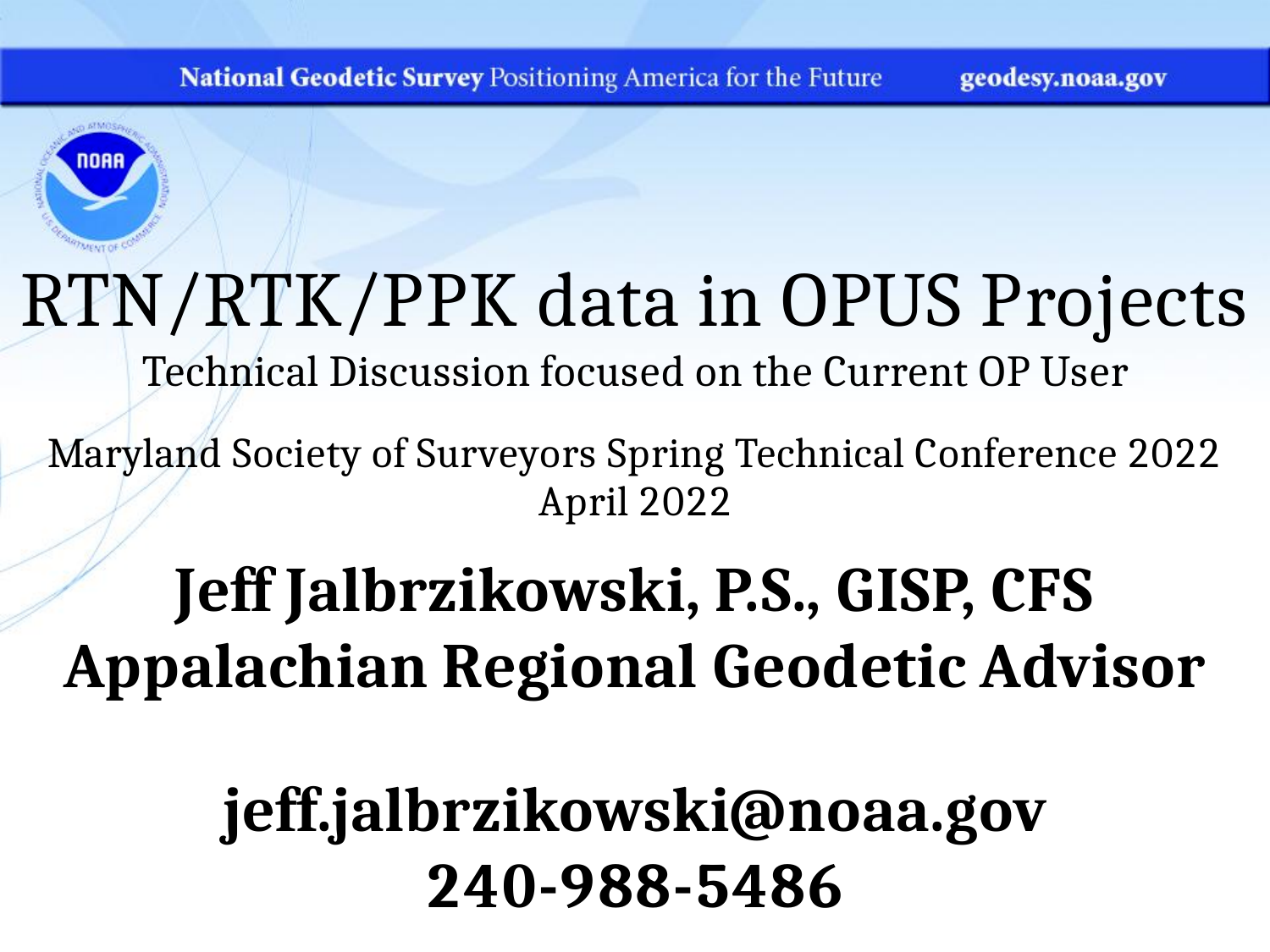

RTN/RTK/PPK data in OPUS Projects
Technical Discussion focused on the Current OP User
Maryland Society of Surveyors Spring Technical Conference 2022
April 2022
Jeff Jalbrzikowski, P.S., GISP, CFS
Appalachian Regional Geodetic Advisor

jeff.jalbrzikowski@noaa.gov
240-988-5486